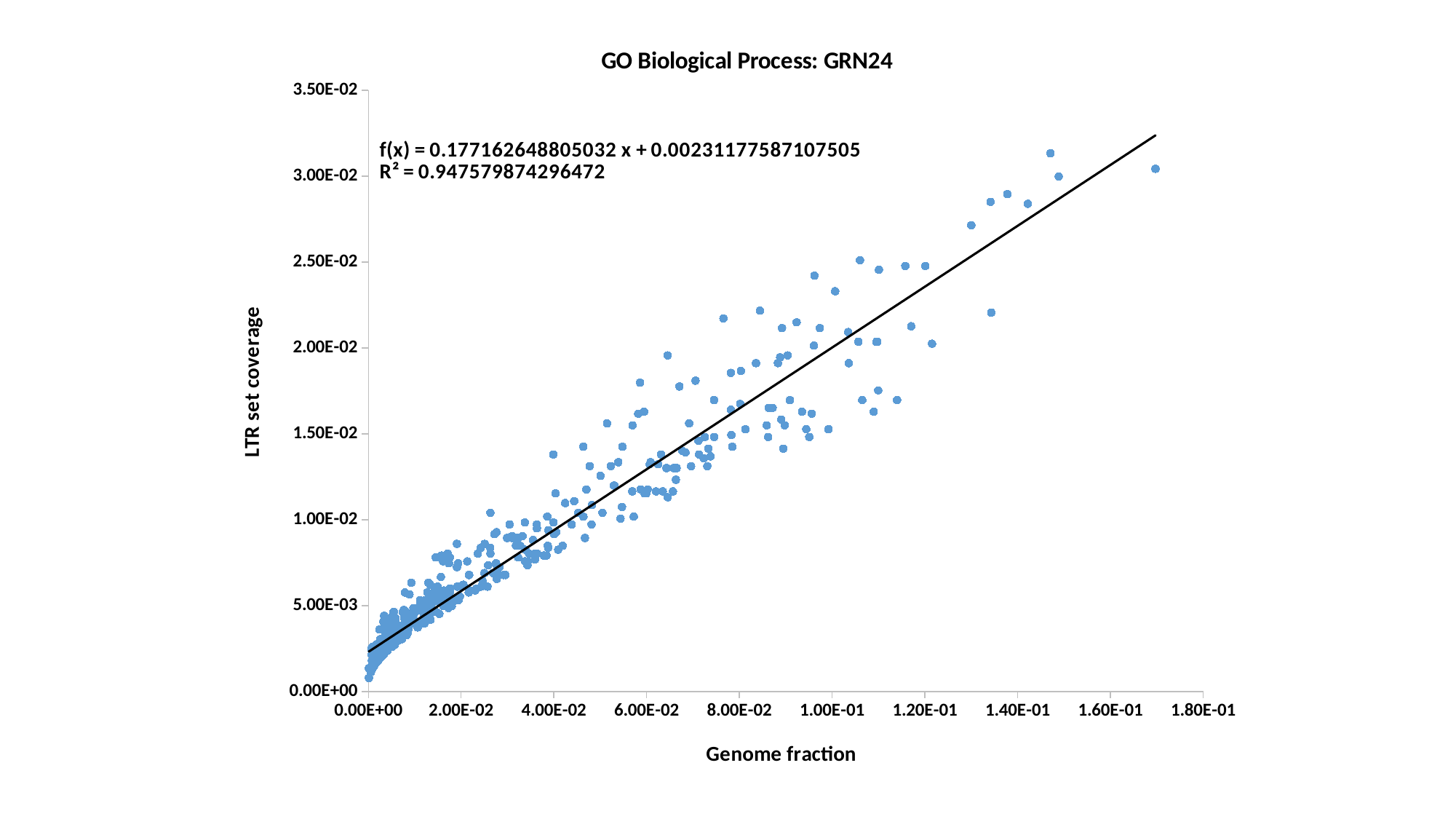

### Chart: GO Biological Process: GRN24

| Category | LTR fraction |
|---|---|